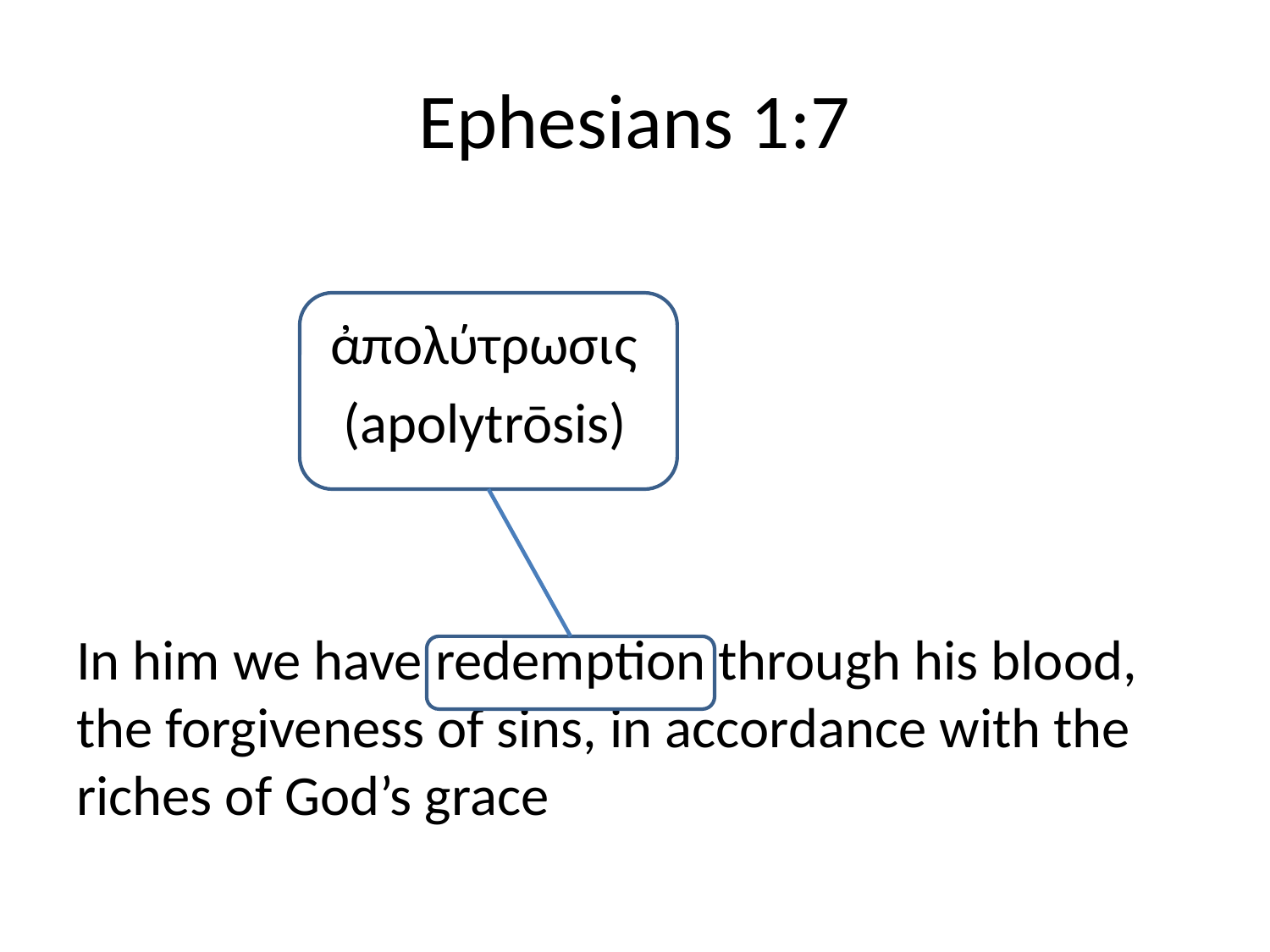

# Ephesians 1:7

		ἀπολύτρωσις
		 (apolytrōsis)

In him we have redemption through his blood, the forgiveness of sins, in accordance with the riches of God’s grace